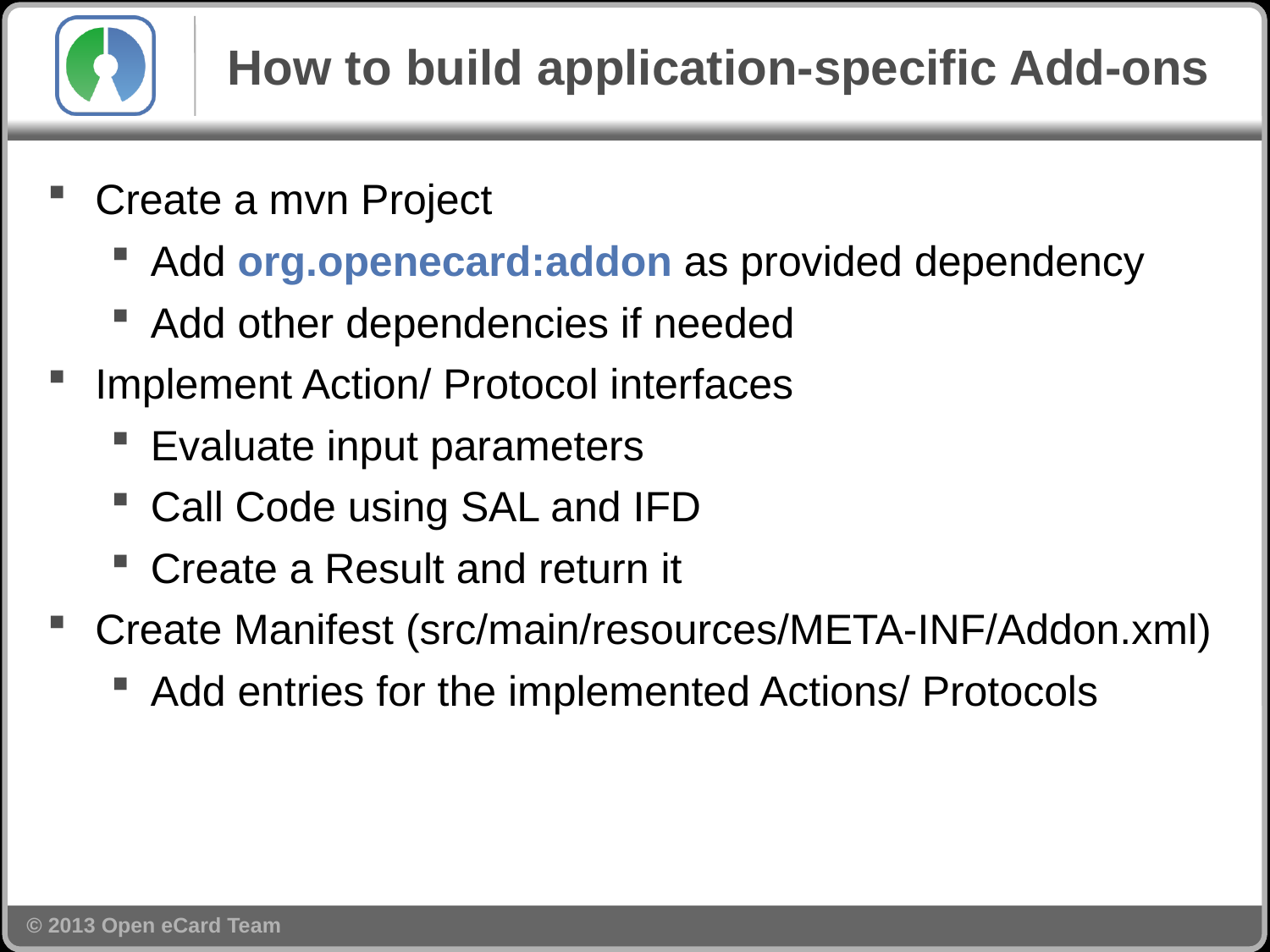

# How to build application-specific Add-ons
Create a mvn Project
Add org.openecard:addon as provided dependency
Add other dependencies if needed
Implement Action/ Protocol interfaces
Evaluate input parameters
Call Code using SAL and IFD
Create a Result and return it
Create Manifest (src/main/resources/META-INF/Addon.xml)
Add entries for the implemented Actions/ Protocols